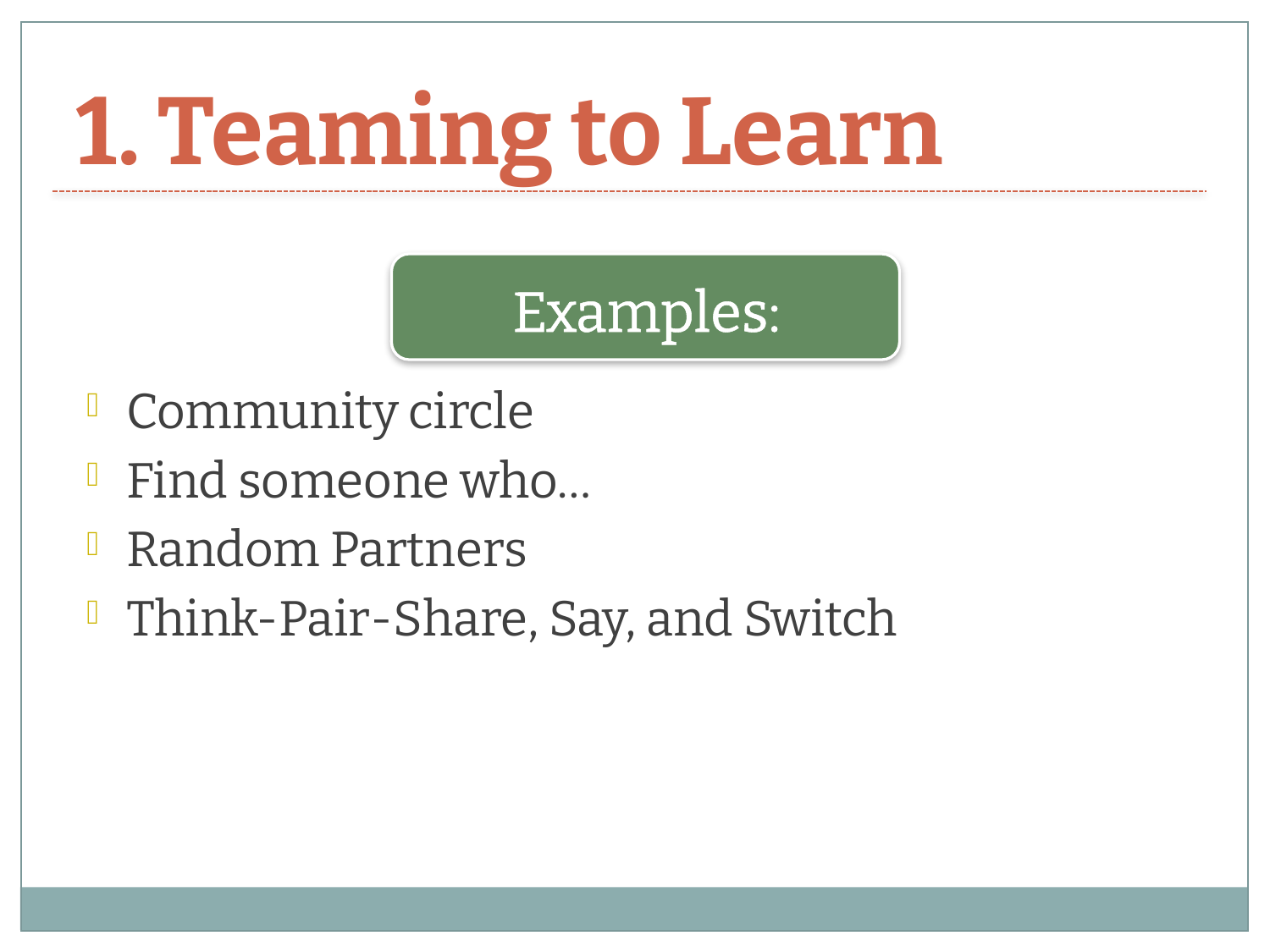

1. Teaming to Learn

Examples:

Community circle
Find someone who…
Random Partners
Think-Pair-Share, Say, and Switch